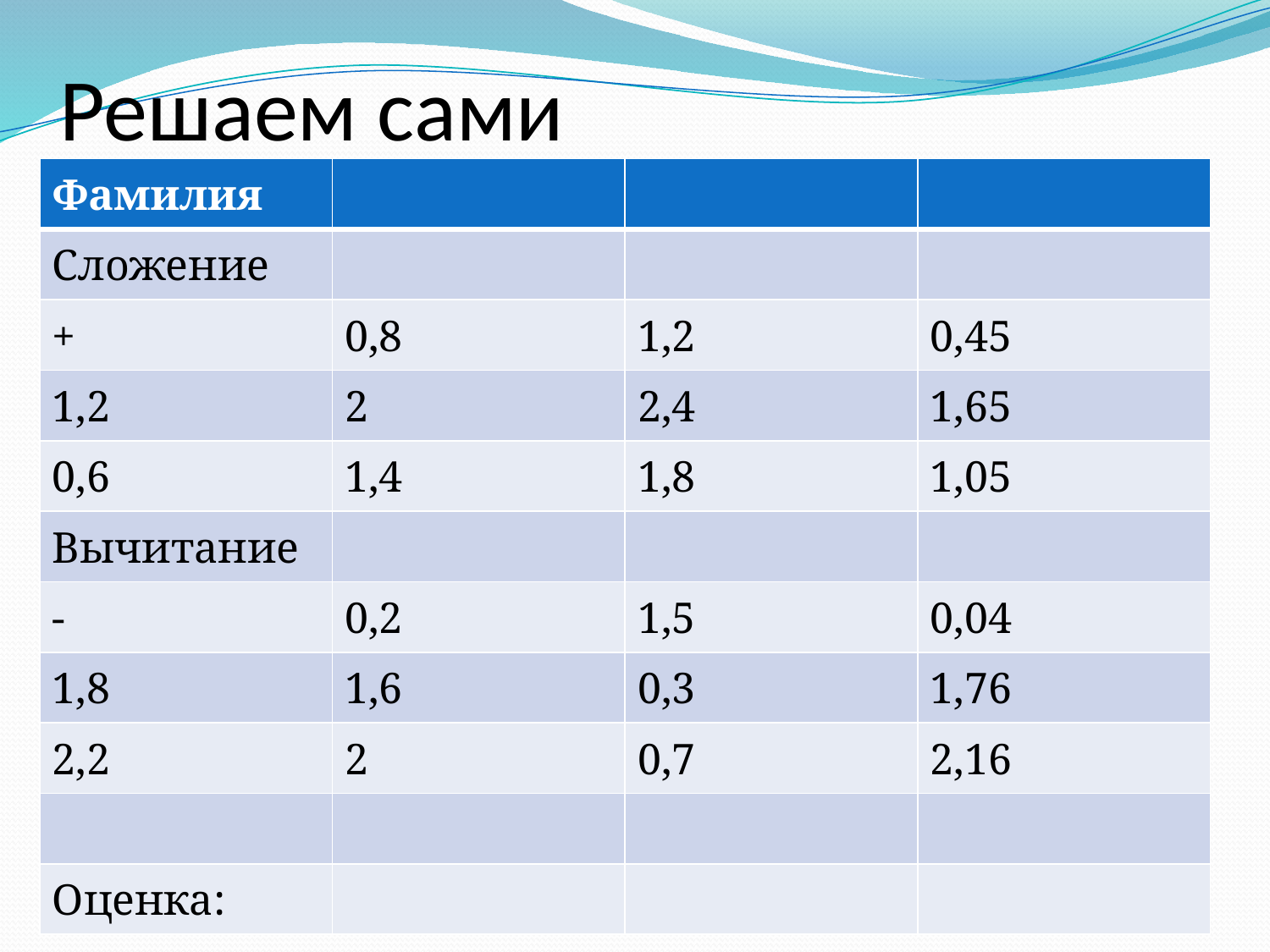

# Решаем сами
| Фамилия |  |  |  |
| --- | --- | --- | --- |
| Сложение |  |  |  |
| + | 0,8 | 1,2 | 0,45 |
| 1,2 | 2 | 2,4 | 1,65 |
| 0,6 | 1,4 | 1,8 | 1,05 |
| Вычитание |  |  |  |
| - | 0,2 | 1,5 | 0,04 |
| 1,8 | 1,6 | 0,3 | 1,76 |
| 2,2 | 2 | 0,7 | 2,16 |
|  |  |  |  |
| Оценка: |  |  |  |